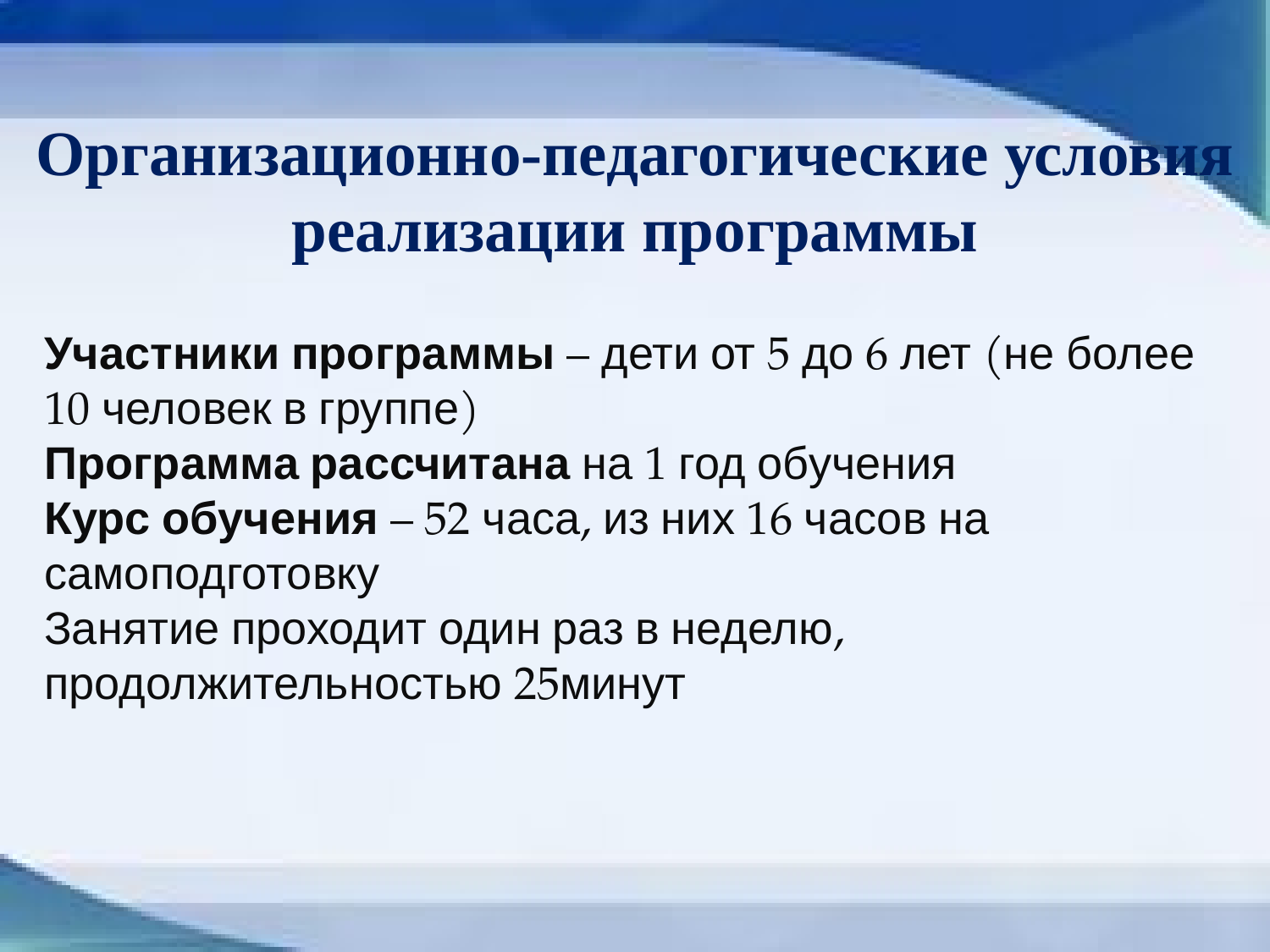

Организационно-педагогические условия реализации программы
Участники программы – дети от 5 до 6 лет (не более 10 человек в группе)
Программа рассчитана на 1 год обучения
Курс обучения – 52 часа, из них 16 часов на самоподготовку
Занятие проходит один раз в неделю, продолжительностью 25минут